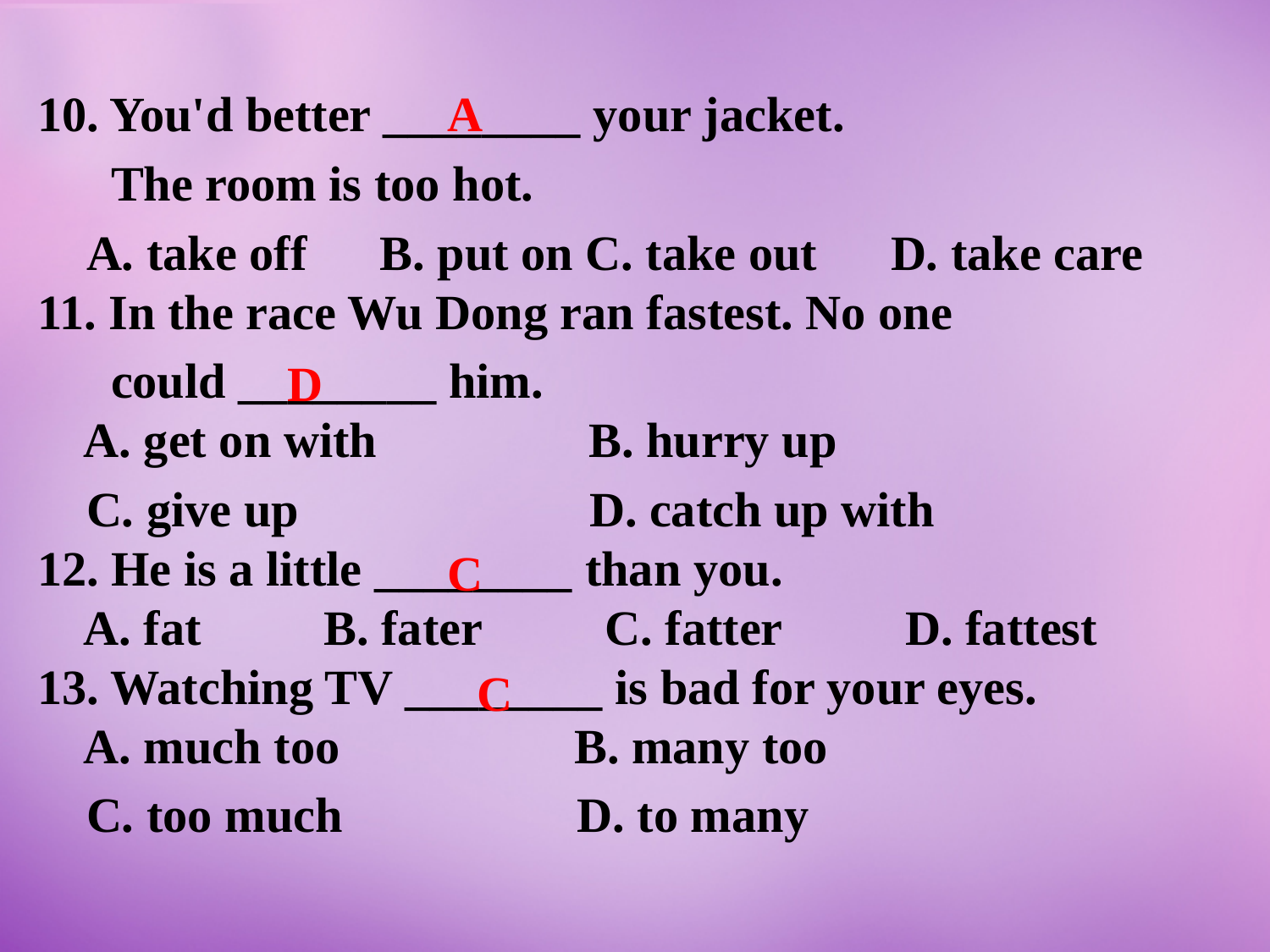

10. You'd better ________ your jacket.
      The room is too hot.
    A. take off　B. put on C. take out　D. take care
11. In the race Wu Dong ran fastest. No one
      could ________ him.
    A. get on with　　        B. hurry up
    C. give up　　               D. catch up with
12. He is a little ________ than you.
    A. fat　　B. fater　　C. fatter　　D. fattest
13. Watching TV ________ is bad for your eyes.
    A. much too　　          B. many too
    C. too much　　          D. to many
A
D
C
C